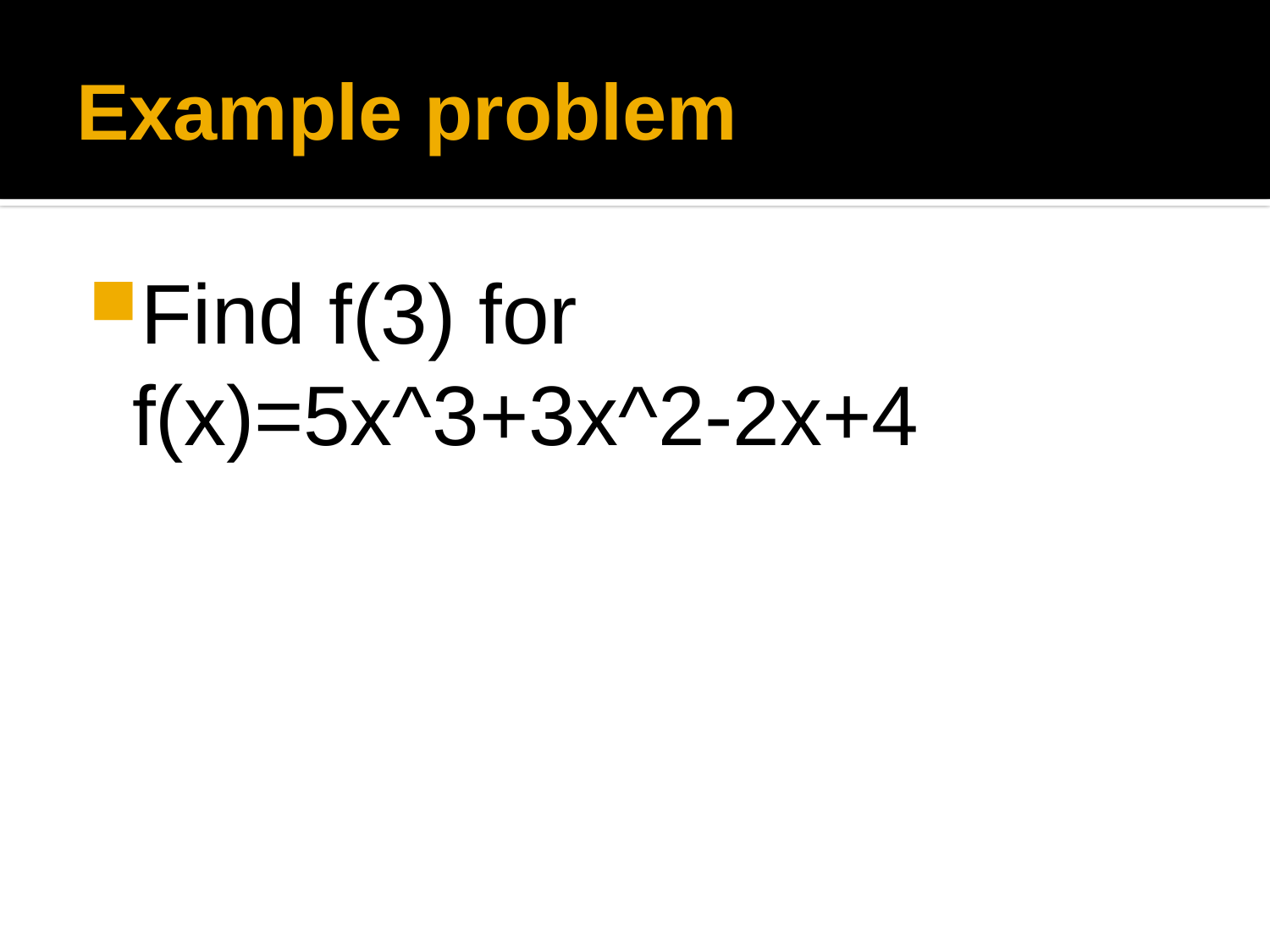

# Example problem
Find f(3) for f(x)=5x^3+3x^2-2x+4